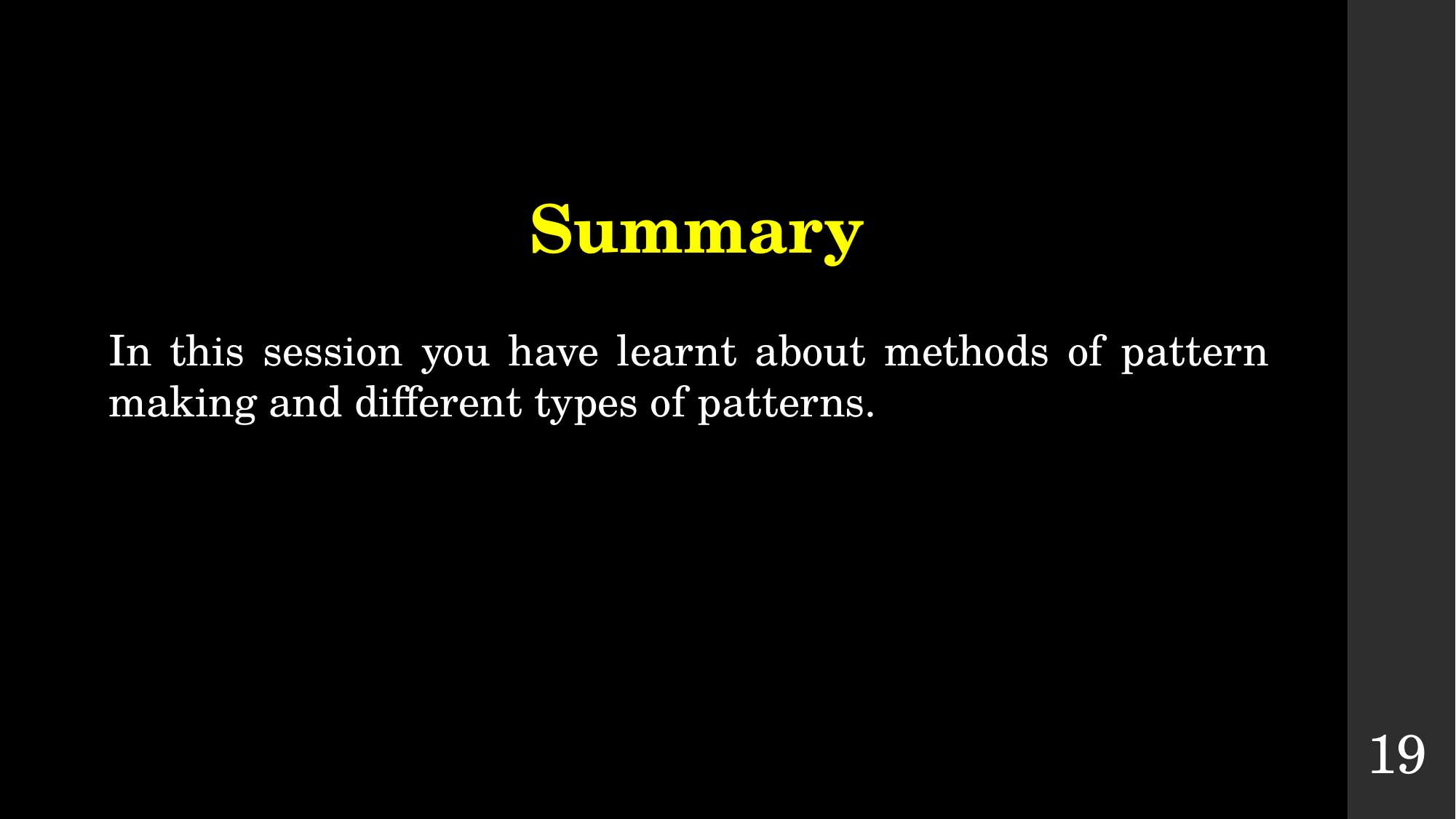

# Summary
In this session you have learnt about methods of pattern making and different types of patterns.
19